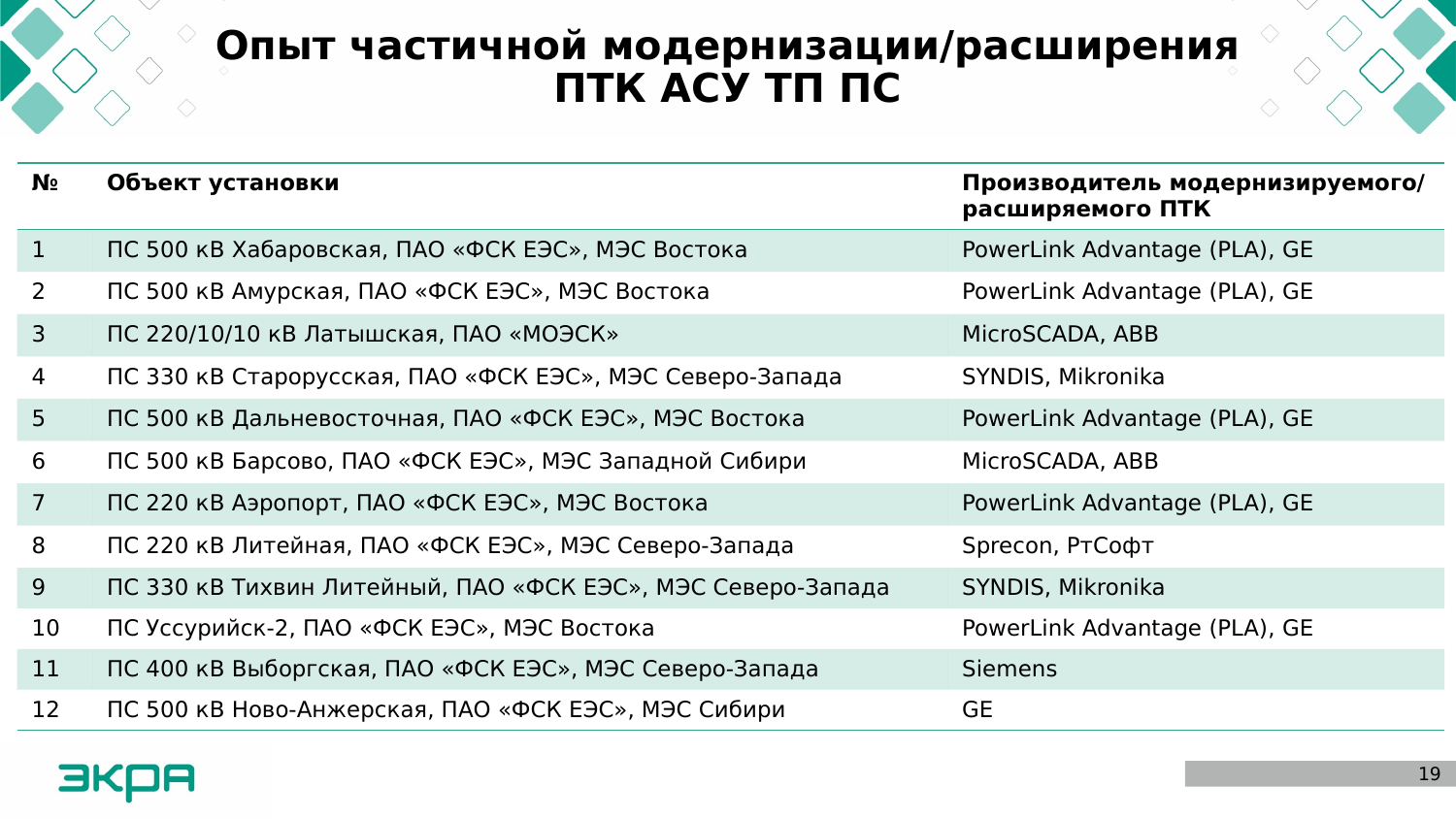

# Опыт частичной модернизации/расширения ПТК АСУ ТП ПС
| № | Объект установки | Производитель модернизируемого/ расширяемого ПТК |
| --- | --- | --- |
| 1 | ПС 500 кВ Хабаровская, ПАО «ФСК ЕЭС», МЭС Востока | PowerLink Advantage (PLA), GE |
| 2 | ПС 500 кВ Амурская, ПАО «ФСК ЕЭС», МЭС Востока | PowerLink Advantage (PLA), GE |
| 3 | ПС 220/10/10 кВ Латышская, ПАО «МОЭСК» | MicroSCADA, ABB |
| 4 | ПС 330 кВ Старорусская, ПАО «ФСК ЕЭС», МЭС Северо-Запада | SYNDIS, Mikronika |
| 5 | ПС 500 кВ Дальневосточная, ПАО «ФСК ЕЭС», МЭС Востока | PowerLink Advantage (PLA), GE |
| 6 | ПС 500 кВ Барсово, ПАО «ФСК ЕЭС», МЭС Западной Сибири | MicroSCADA, ABB |
| 7 | ПС 220 кВ Аэропорт, ПАО «ФСК ЕЭС», МЭС Востока | PowerLink Advantage (PLA), GE |
| 8 | ПС 220 кВ Литейная, ПАО «ФСК ЕЭС», МЭС Северо-Запада | Sprecon, РтСофт |
| 9 | ПС 330 кВ Тихвин Литейный, ПАО «ФСК ЕЭС», МЭС Северо-Запада | SYNDIS, Mikronika |
| 10 | ПС Уссурийск-2, ПАО «ФСК ЕЭС», МЭС Востока | PowerLink Advantage (PLA), GE |
| 11 | ПС 400 кВ Выборгская, ПАО «ФСК ЕЭС», МЭС Северо-Запада | Siemens |
| 12 | ПС 500 кВ Ново-Анжерская, ПАО «ФСК ЕЭС», МЭС Сибири | GE |
19